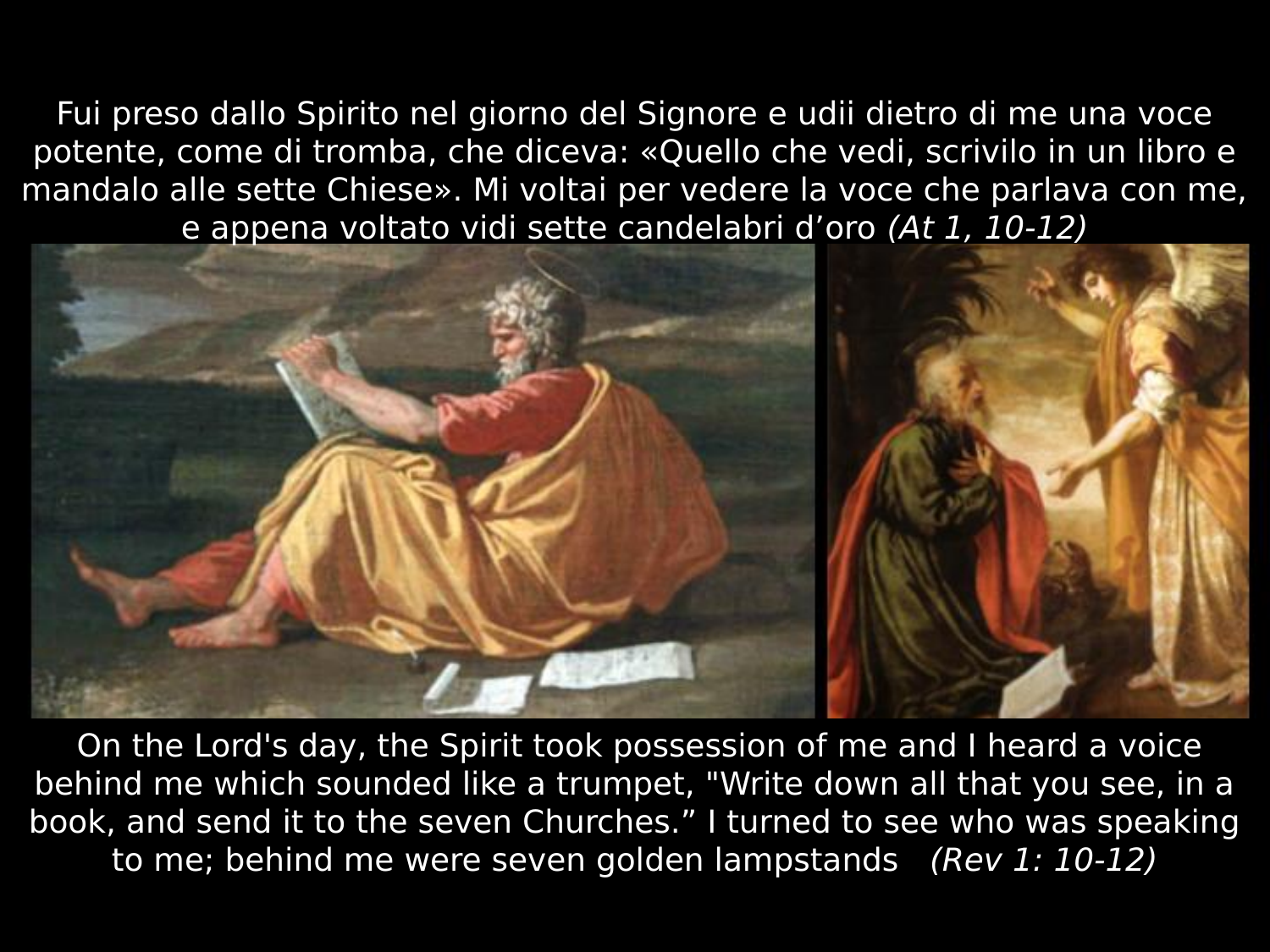

# Fui preso dallo Spirito nel giorno del Signore e udii dietro di me una voce potente, come di tromba, che diceva: «Quello che vedi, scrivilo in un libro e mandalo alle sette Chiese». Mi voltai per vedere la voce che parlava con me, e appena voltato vidi sette candelabri d’oro (At 1, 10-12)
 On the Lord's day, the Spirit took possession of me and I heard a voice behind me which sounded like a trumpet, "Write down all that you see, in a book, and send it to the seven Churches.” I turned to see who was speaking to me; behind me were seven golden lampstands   (Rev 1: 10-12)